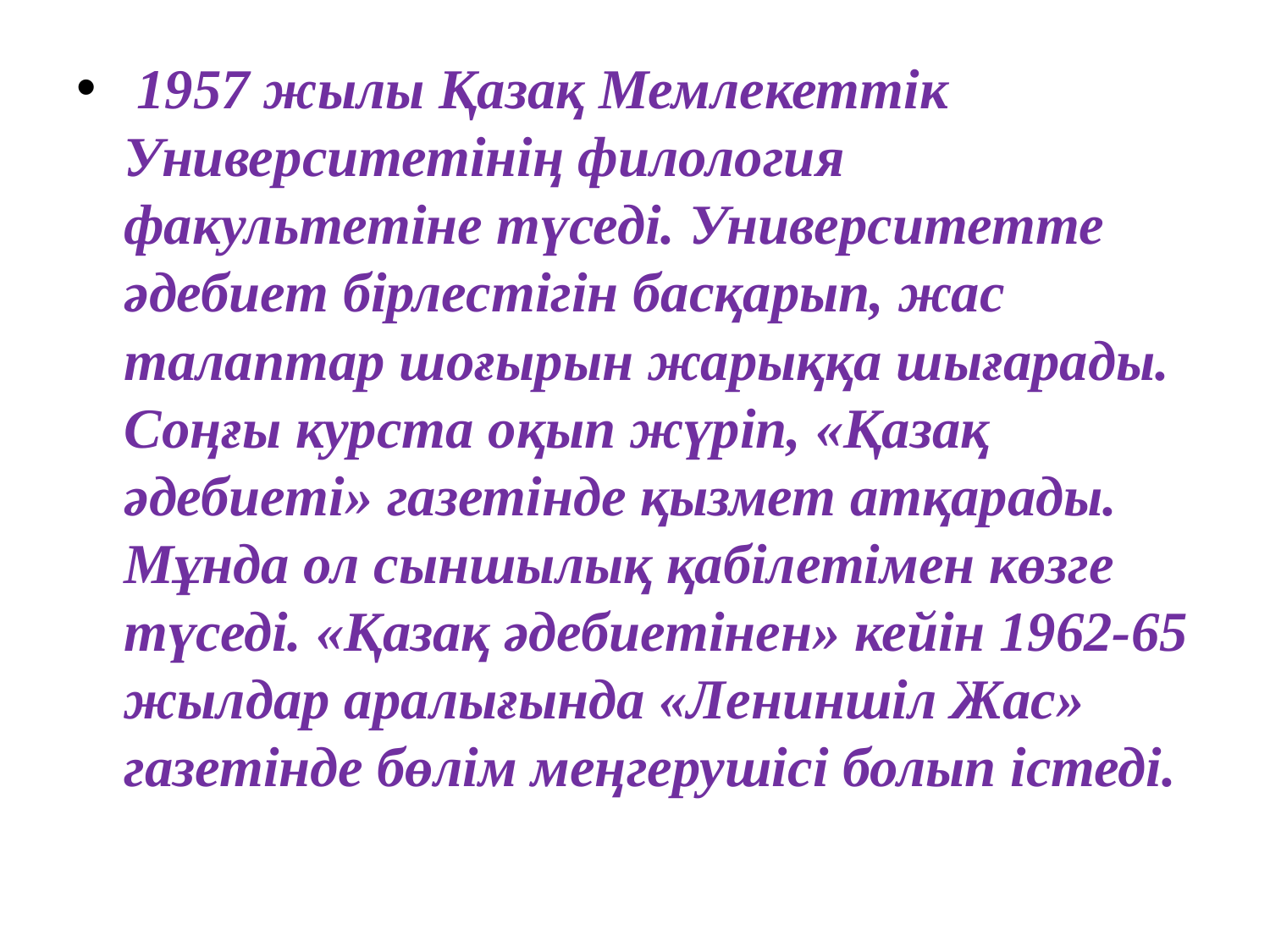

1957 жылы Қазақ Мемлекеттік Университетінің филология  факультетіне түседі. Университетте әдебиет бірлестігін басқарып, жас талаптар шоғырын жарыққа шығарады.  Соңғы курста оқып жүріп, «Қазақ әдебиеті» газетінде қызмет атқарады. Мұнда ол сыншылық қабілетімен көзге түседі. «Қазақ әдебиетінен» кейін 1962-65 жылдар аралығында «Лениншіл Жас» газетінде бөлім меңгерушісі болып істеді.